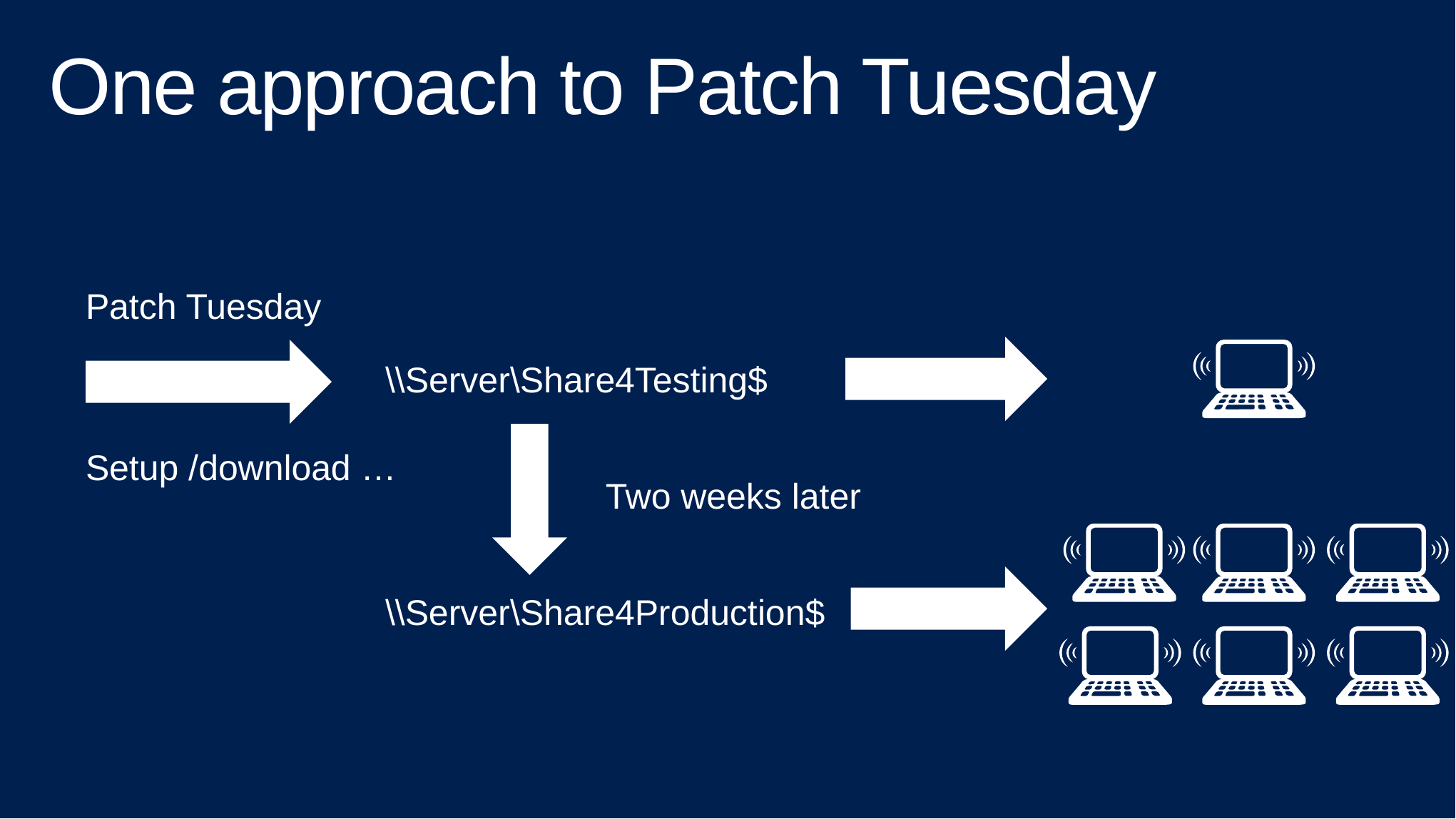

# One approach to Patch Tuesday
Patch Tuesday

Setup /download …

\\Server\Share4Testing$

Two weeks later

\\Server\Share4Production$